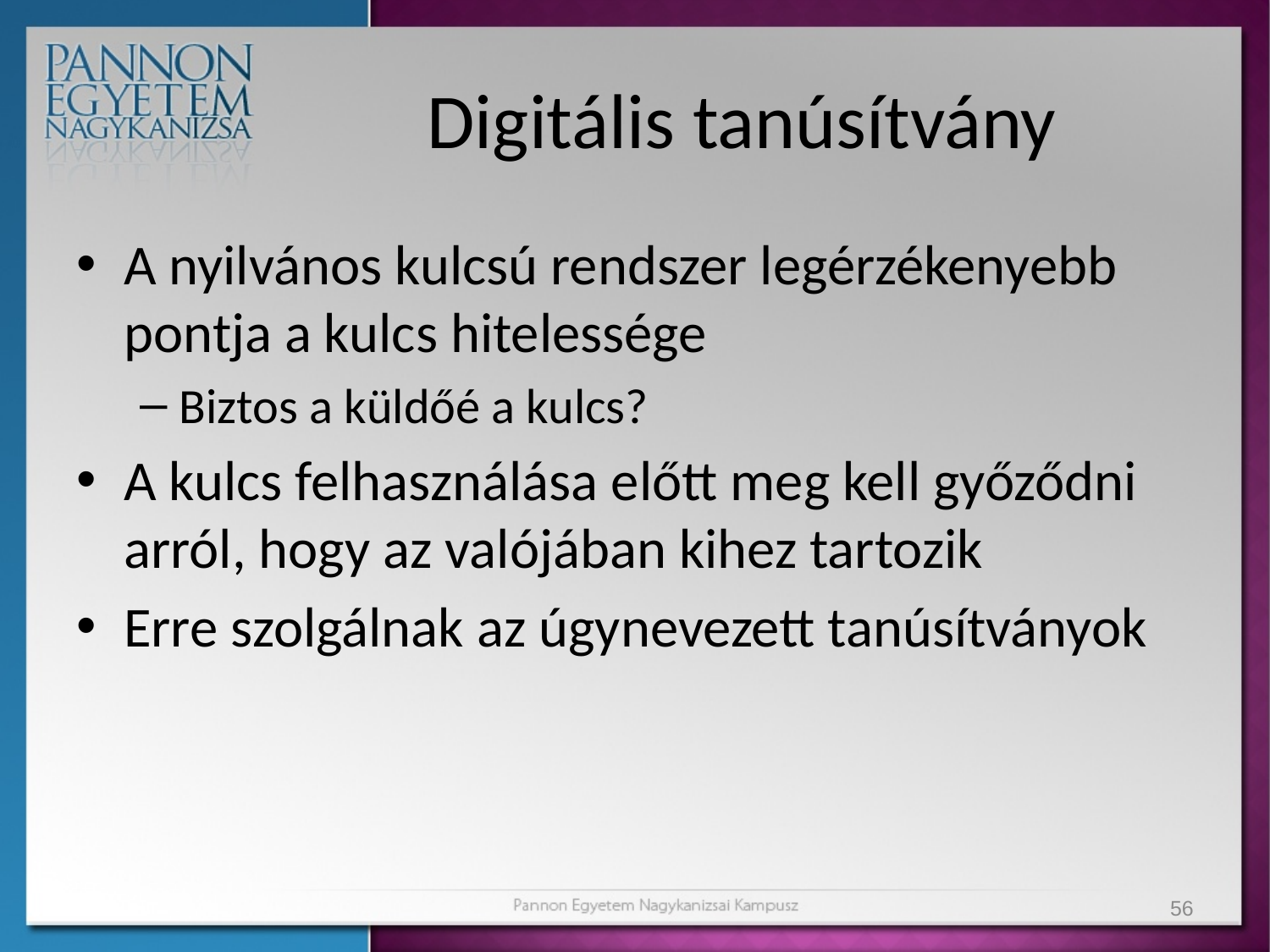

# Digitális tanúsítvány
A nyilvános kulcsú rendszer legérzékenyebb pontja a kulcs hitelessége
Biztos a küldőé a kulcs?
A kulcs felhasználása előtt meg kell győződni arról, hogy az valójában kihez tartozik
Erre szolgálnak az úgynevezett tanúsítványok
56